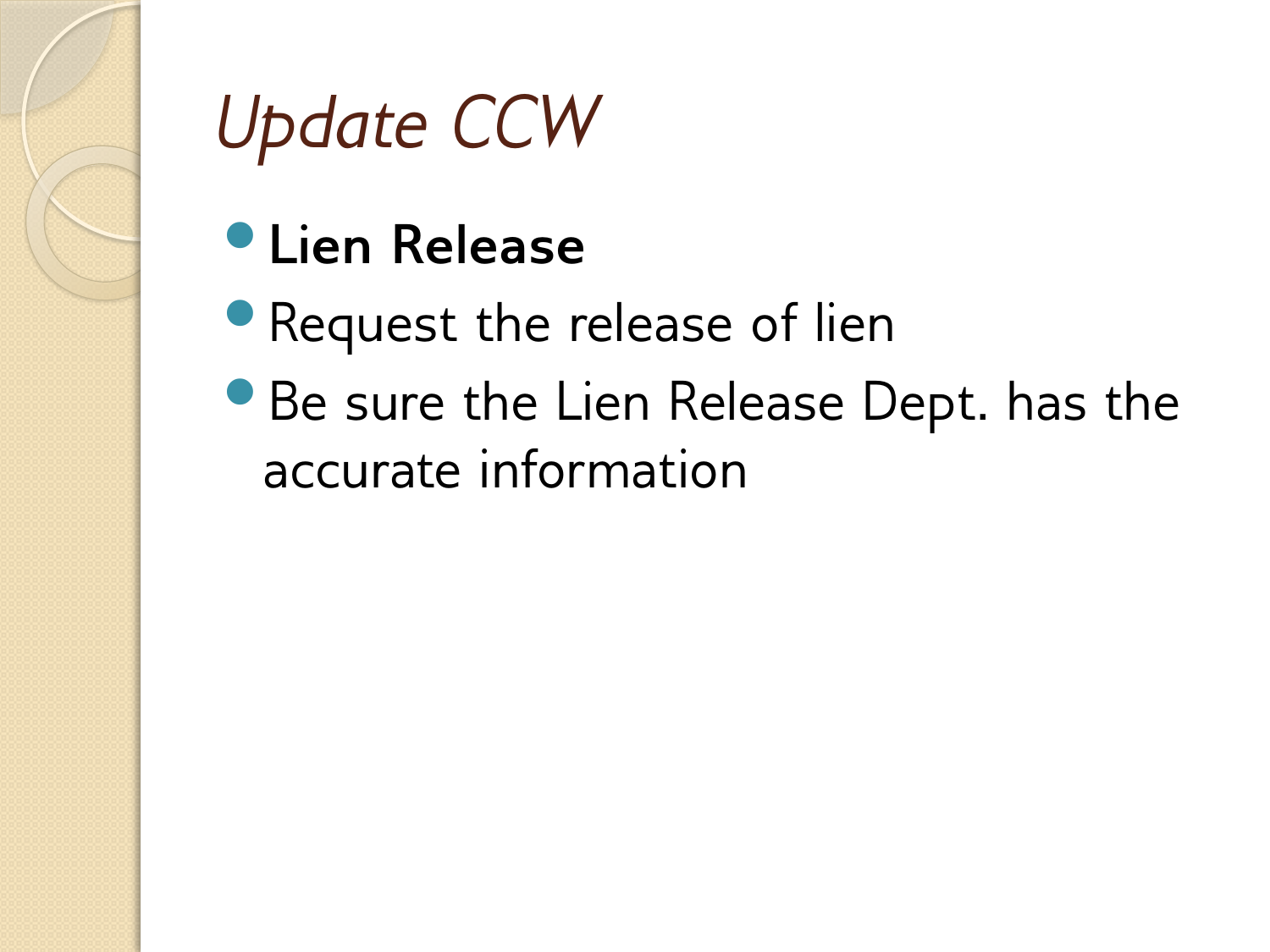

# Update CCW
Lien Release
Request the release of lien
Be sure the Lien Release Dept. has the accurate information